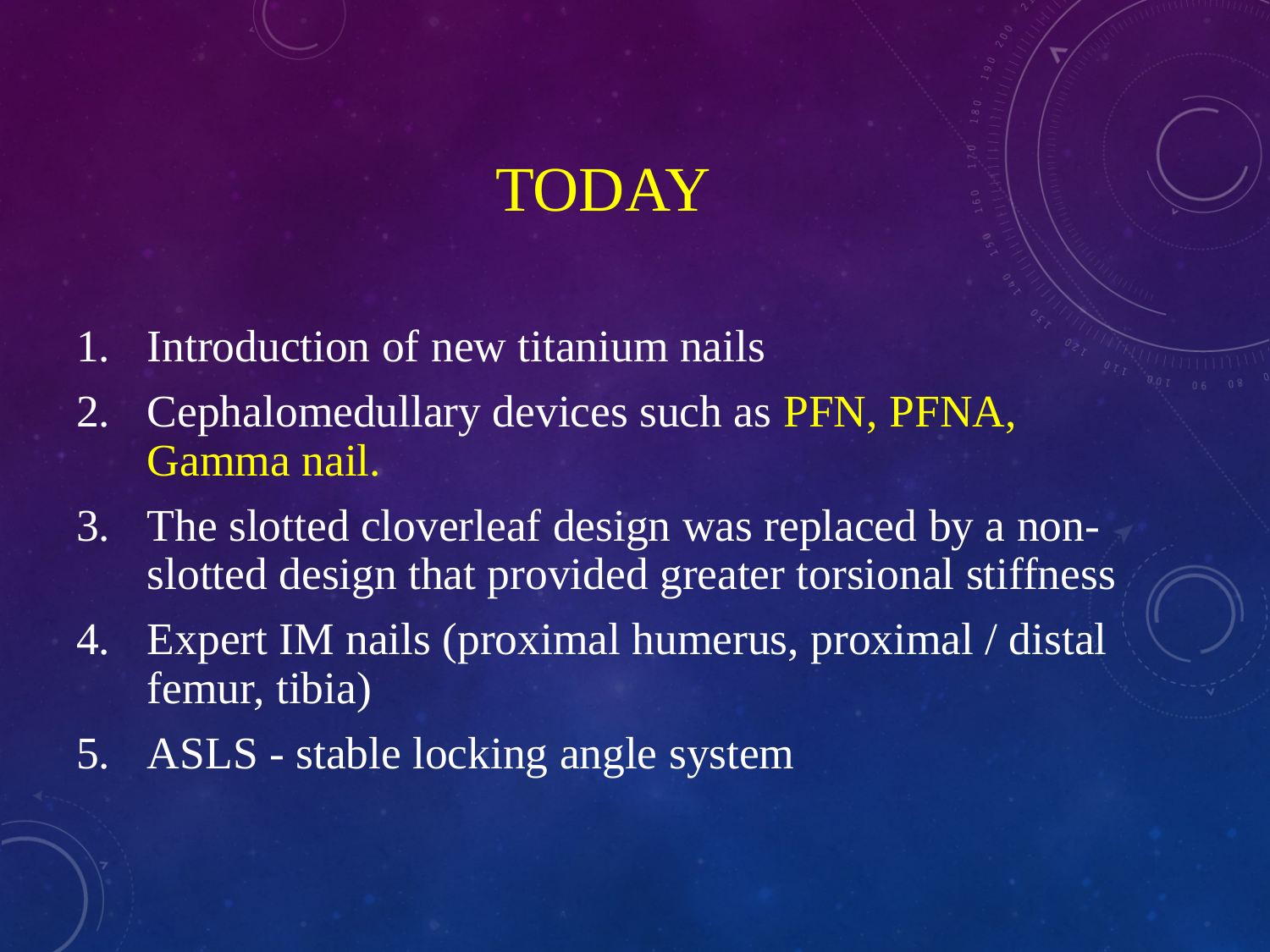

# today
Introduction of new titanium nails
Cephalomedullary devices such as PFN, PFNA, Gamma nail.
The slotted cloverleaf design was replaced by a non-slotted design that provided greater torsional stiffness
Expert IM nails (proximal humerus, proximal / distal femur, tibia)
ASLS - stable locking angle system